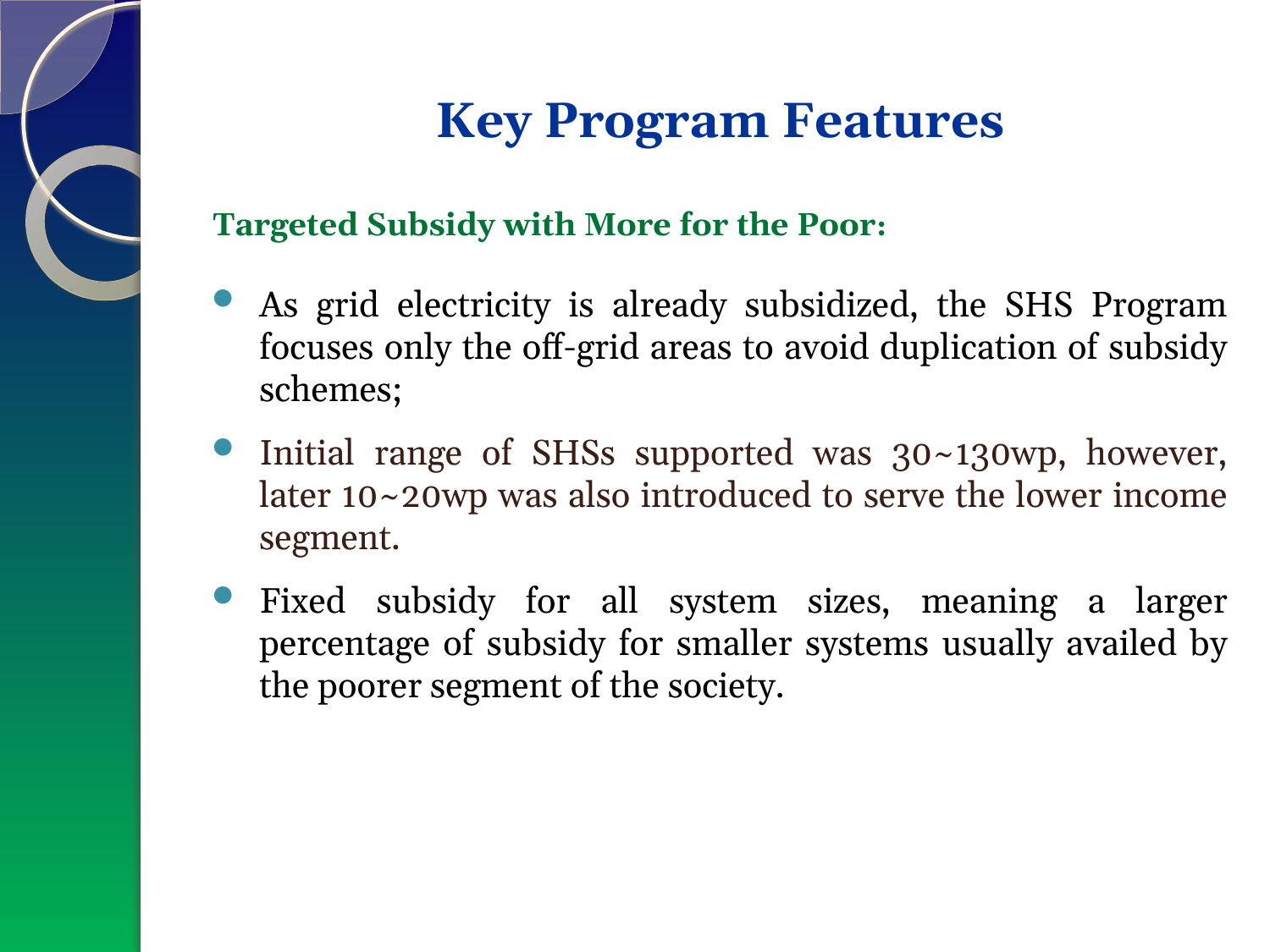

# Key Program Features
Targeted Subsidy with More for the Poor:
As grid electricity is already subsidized, the SHS Program focuses only the off-grid areas to avoid duplication of subsidy schemes;
Initial range of SHSs supported was 30~130wp, however, later 10~20wp was also introduced to serve the lower income segment.
Fixed subsidy for all system sizes, meaning a larger percentage of subsidy for smaller systems usually availed by the poorer segment of the society.